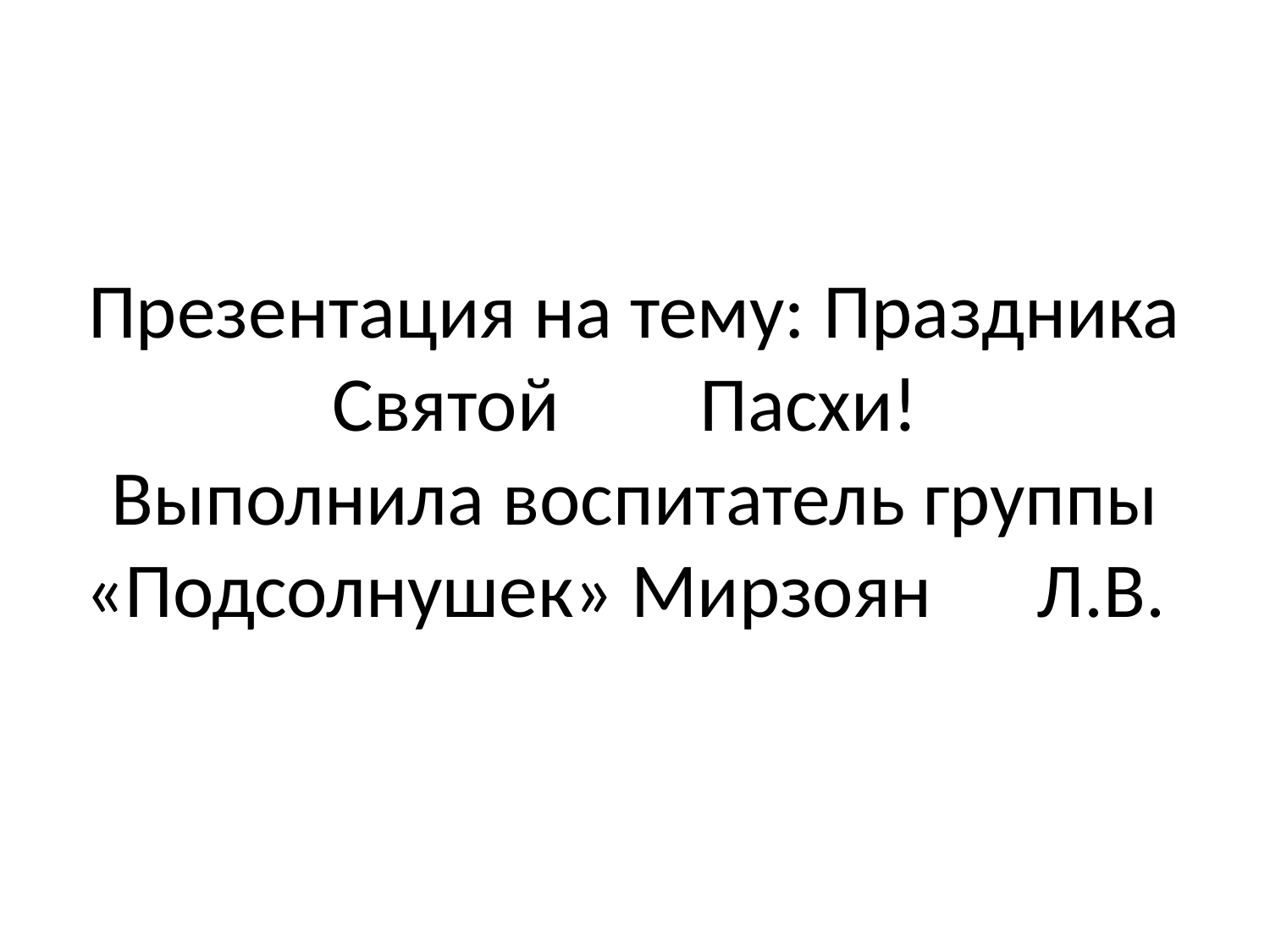

# Презентация на тему: Праздника Святой        Пасхи! Выполнила воспитатель группы «Подсолнушек» Мирзоян      Л.В.